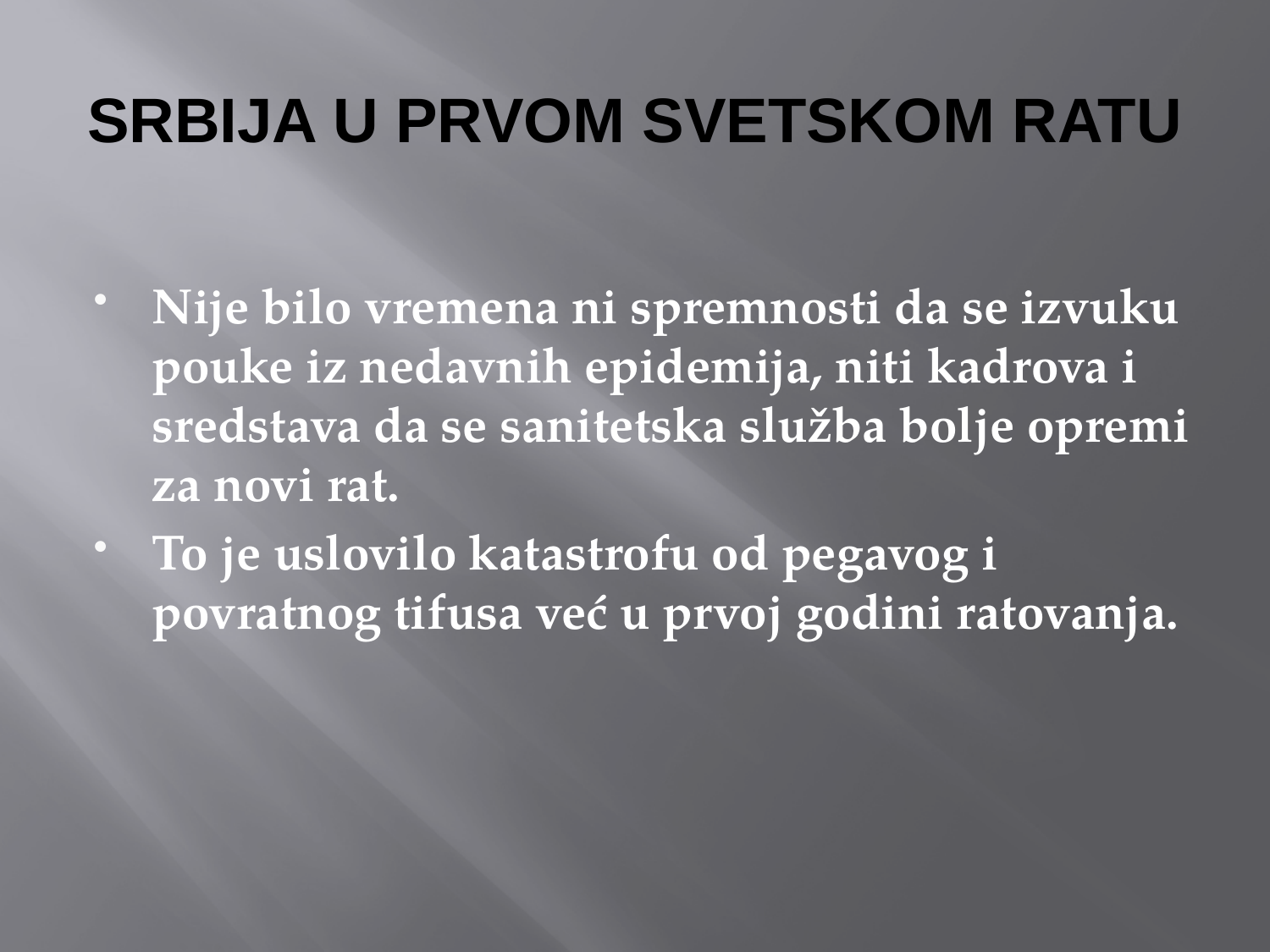

# SRBIJA U PRVOM SVETSKOM RATU
Nije bilo vremena ni spremnosti da se izvuku pouke iz nedavnih epidemija, niti kadrova i sredstava da se sanitetska služba bolje opremi za novi rat.
To je uslovilo katastrofu od pegavog i povratnog tifusa već u prvoj godini ratovanja.